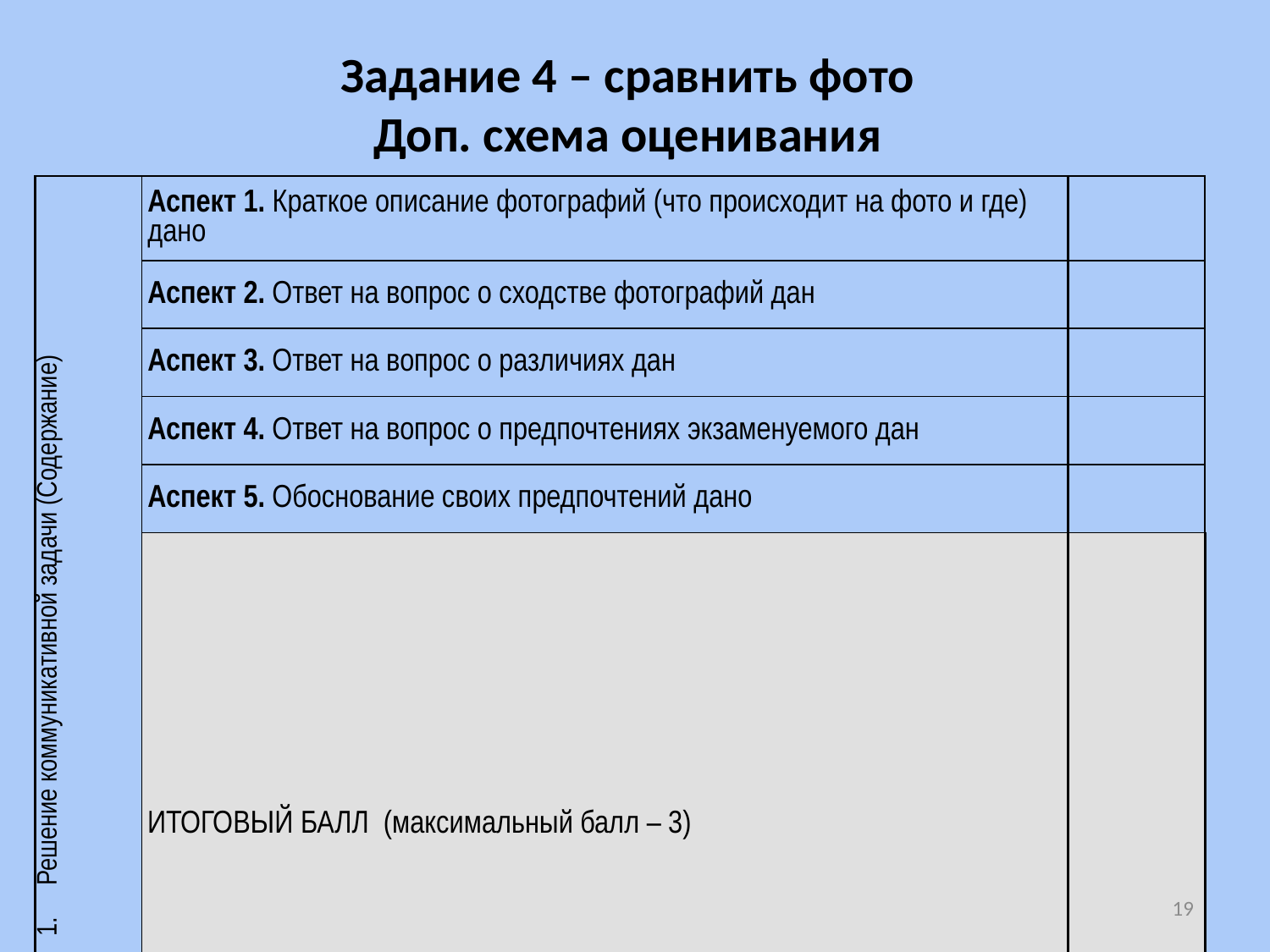

# Задание 4 – сравнить фото Доп. схема оценивания
| 1. Решение коммуникативной задачи (Содержание) | Аспект 1. Краткое описание фотографий (что происходит на фото и где) дано |  |
| --- | --- | --- |
|  | Аспект 2. Ответ на вопрос о сходстве фотографий дан |  |
|  | Аспект 3. Ответ на вопрос о различиях дан |  |
|  | Аспект 4. Ответ на вопрос о предпочтениях экзаменуемого дан |  |
|  | Аспект 5. Обоснование своих предпочтений дано |  |
|  | ИТОГОВЫЙ БАЛЛ (максимальный балл – 3) |  |
| 2. Организация | Наличие вступления и заключения, завершенность высказывания |  |
|  | Логичность и использование средств логической связи |  |
|  | ИТОГОВЫЙ БАЛЛ (максимальный балл – 2) |  |
| 3. | ЯЗЫКОВОЕ ОФОРМЛЕНИЕ ВЫСКАЗЫВАНИЯ (максимальный балл – 2) |  |
19